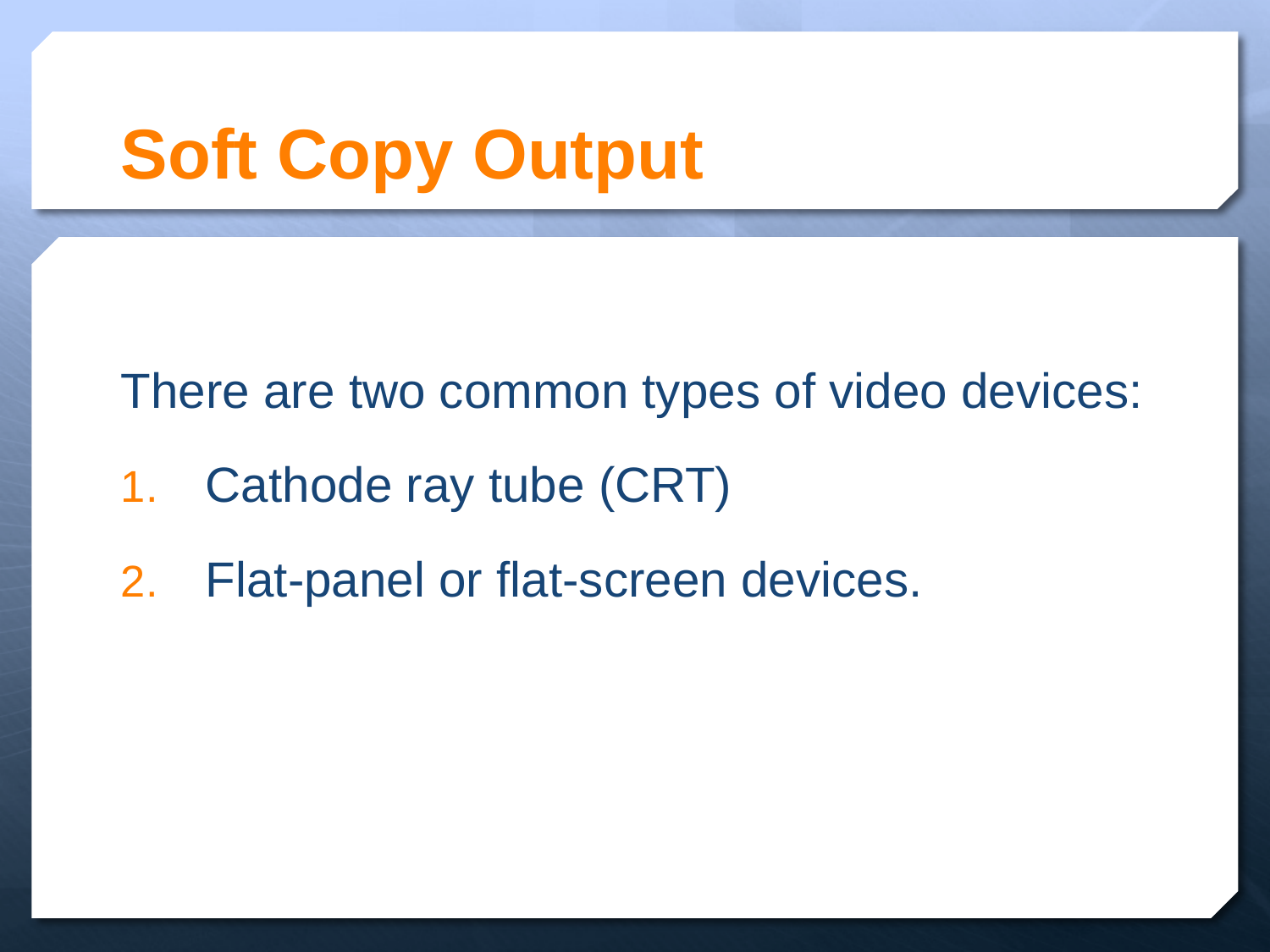

# Soft Copy Output

There are two common types of video devices:
Cathode ray tube (CRT)
Flat-panel or flat-screen devices.